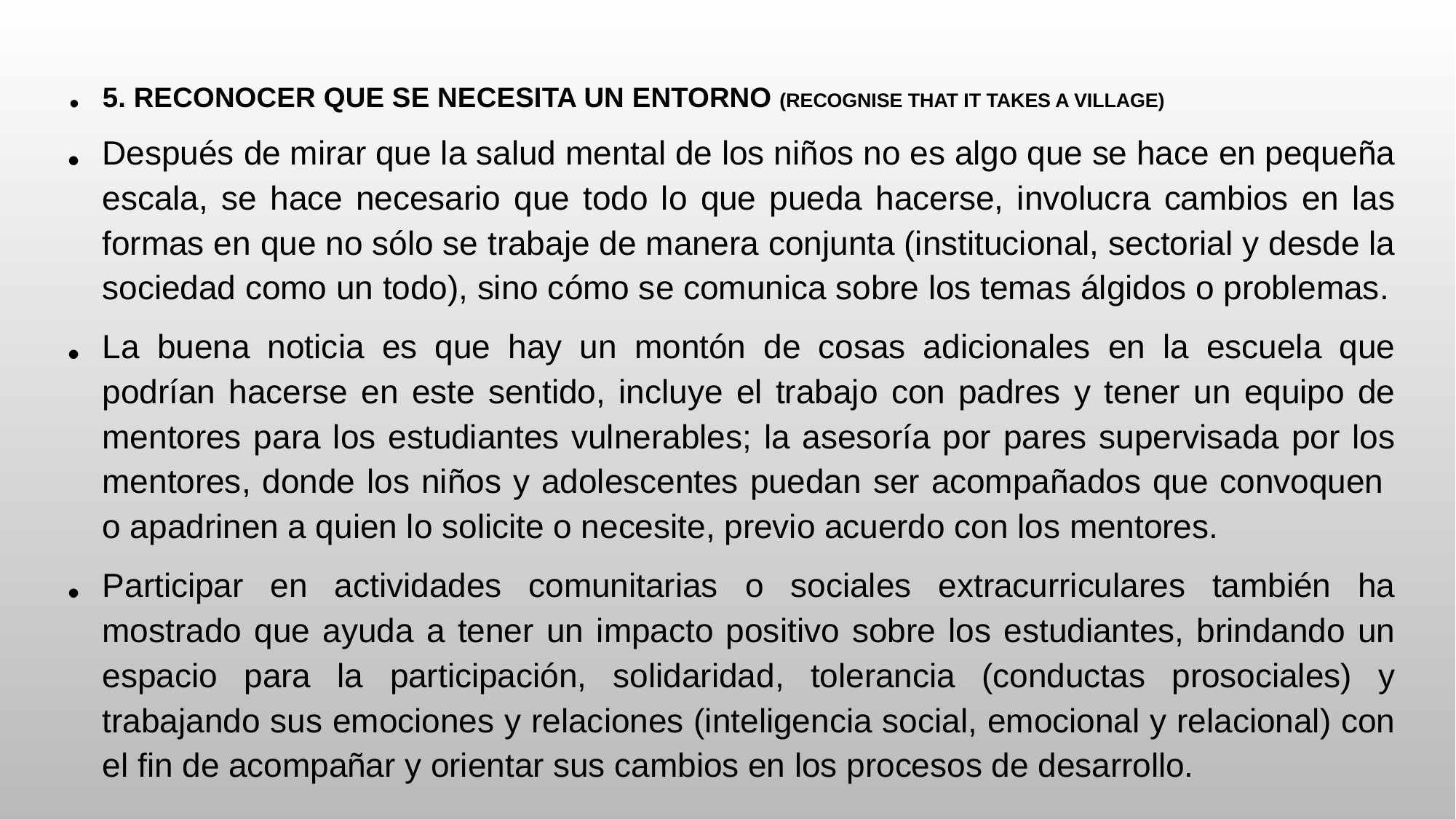

5. reconocer que se necesita un entorno (Recognise that it takes a village)
Después de mirar que la salud mental de los niños no es algo que se hace en pequeña escala, se hace necesario que todo lo que pueda hacerse, involucra cambios en las formas en que no sólo se trabaje de manera conjunta (institucional, sectorial y desde la sociedad como un todo), sino cómo se comunica sobre los temas álgidos o problemas.
La buena noticia es que hay un montón de cosas adicionales en la escuela que podrían hacerse en este sentido, incluye el trabajo con padres y tener un equipo de mentores para los estudiantes vulnerables; la asesoría por pares supervisada por los mentores, donde los niños y adolescentes puedan ser acompañados que convoquen  o apadrinen a quien lo solicite o necesite, previo acuerdo con los mentores.
Participar en actividades comunitarias o sociales extracurriculares también ha mostrado que ayuda a tener un impacto positivo sobre los estudiantes, brindando un espacio para la participación, solidaridad, tolerancia (conductas prosociales) y trabajando sus emociones y relaciones (inteligencia social, emocional y relacional) con el fin de acompañar y orientar sus cambios en los procesos de desarrollo.